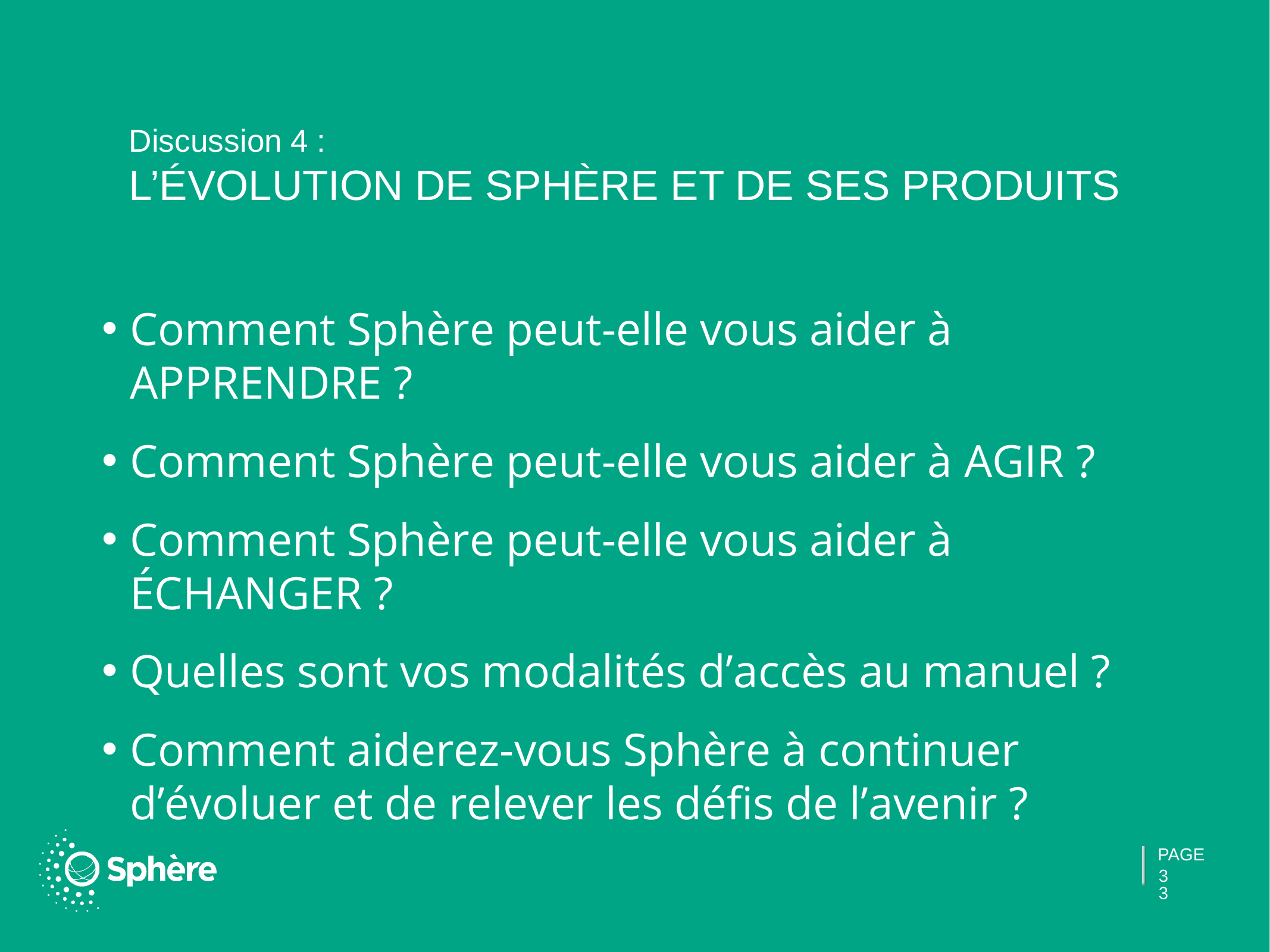

# Discussion 4 : L’ÉVOLUTION DE SPHÈRE ET DE SES PRODUITS
Comment Sphère peut-elle vous aider à APPRENDRE ?
Comment Sphère peut-elle vous aider à AGIR ?
Comment Sphère peut-elle vous aider à ÉCHANGER ?
Quelles sont vos modalités d’accès au manuel ?
Comment aiderez-vous Sphère à continuer d’évoluer et de relever les défis de l’avenir ?

33